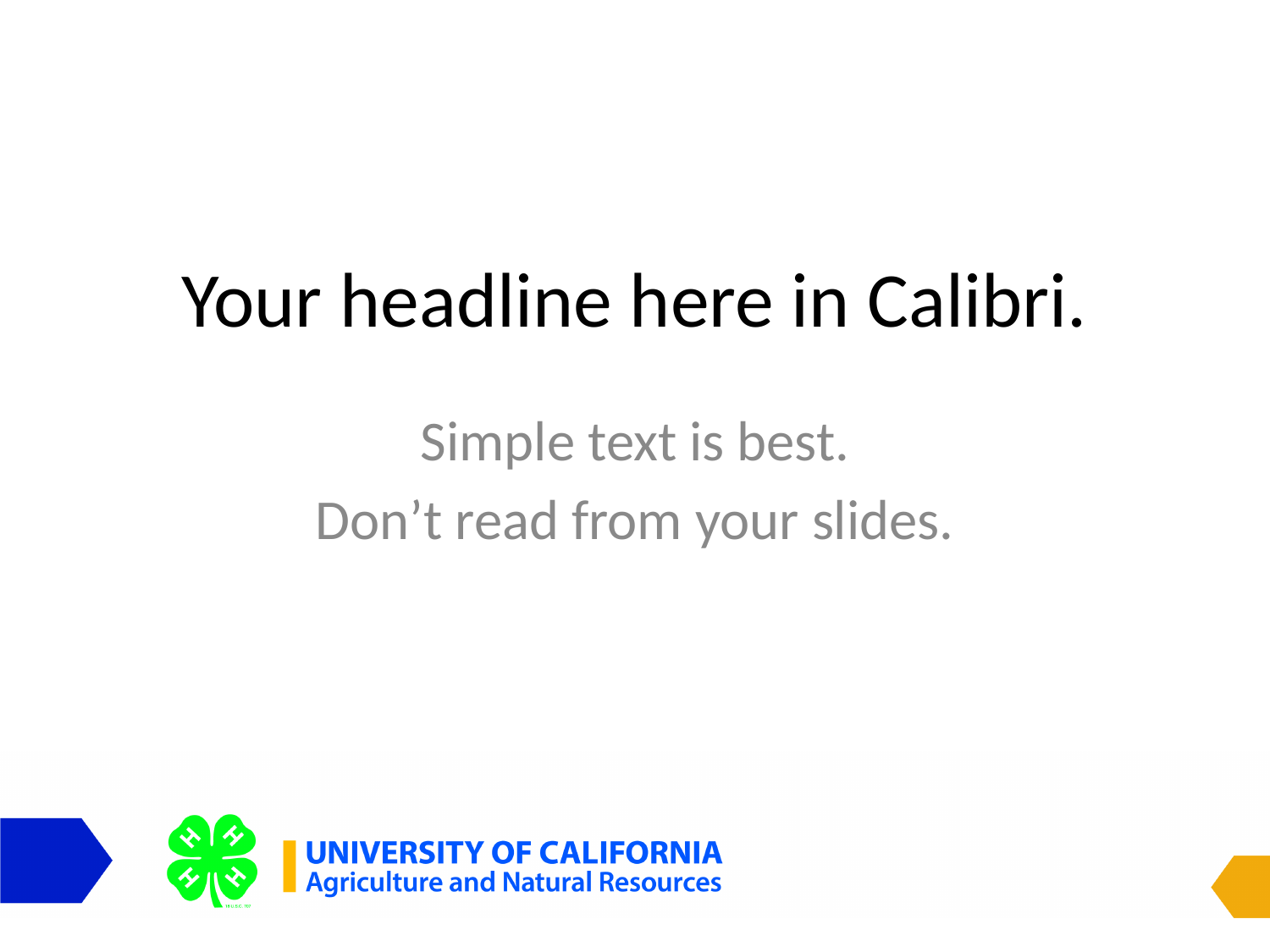

# Your headline here in Calibri.
Simple text is best.
Don’t read from your slides.